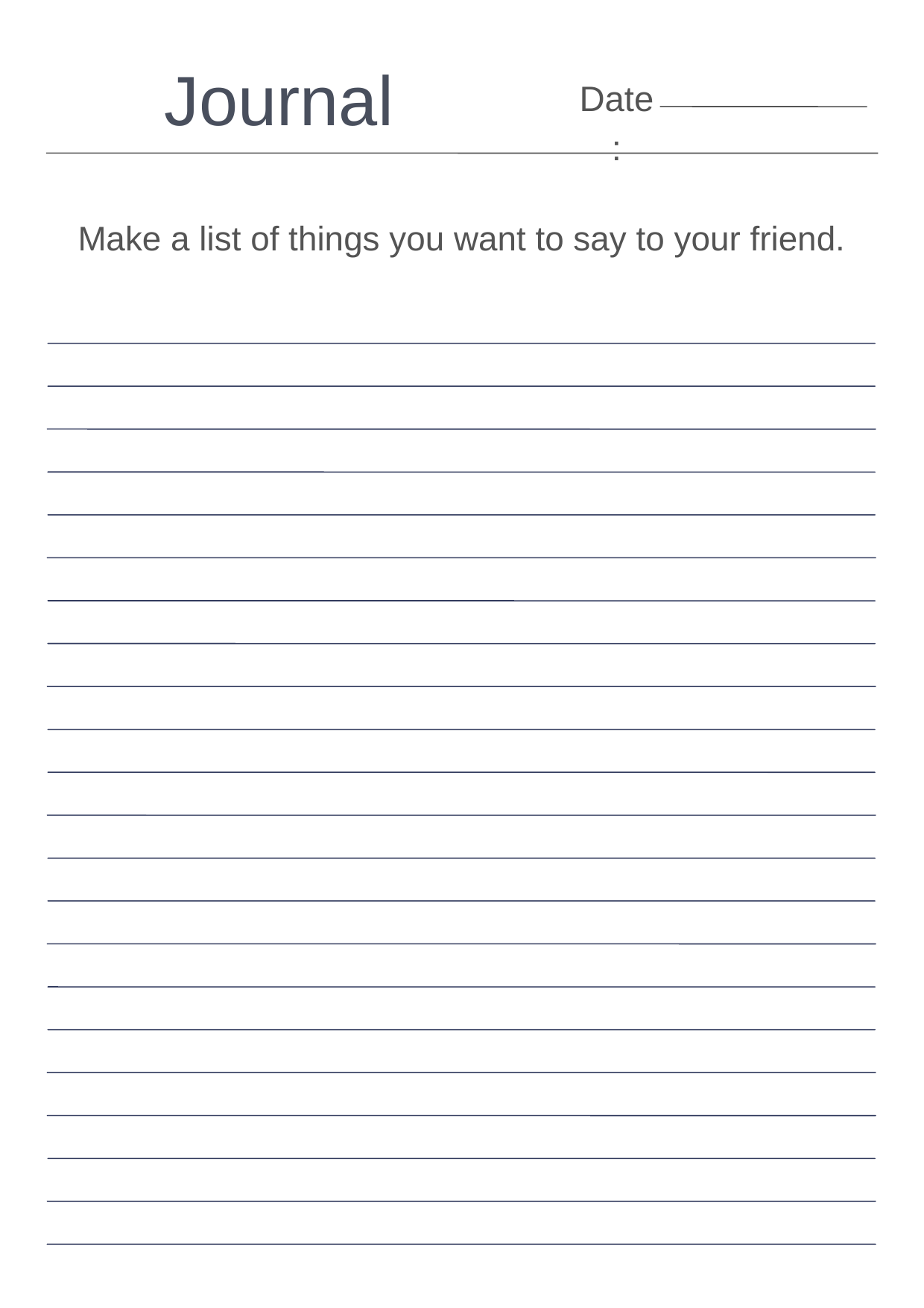

Journal
Date:

Make a list of things you want to say to your friend.